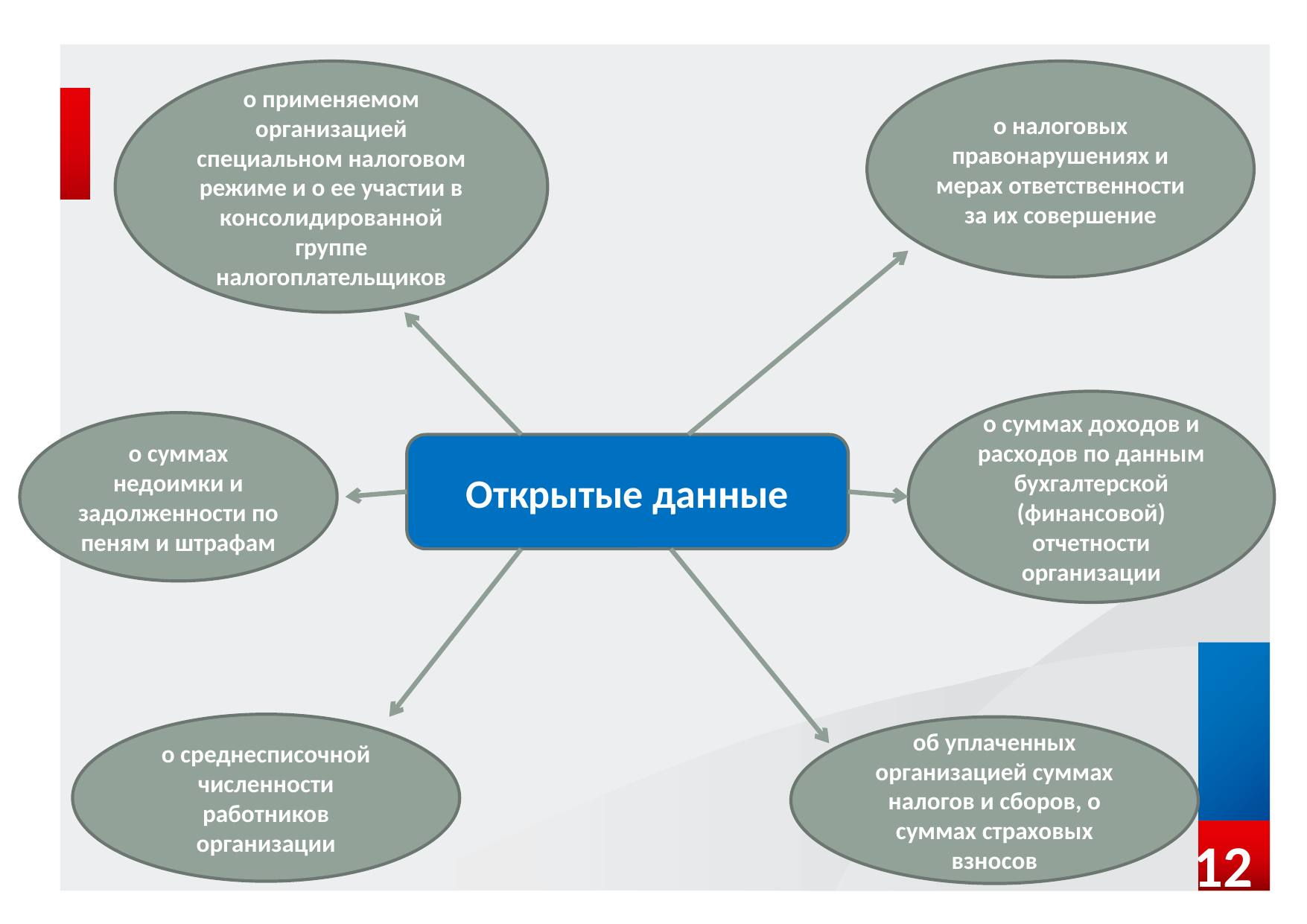

о применяемом организацией специальном налоговом режиме и о ее участии в консолидированной группе налогоплательщиков
о налоговых правонарушениях и мерах ответственности за их совершение
#

.

о суммах доходов и расходов по данным бухгалтерской (финансовой) отчетности организации
о суммах недоимки и задолженности по пеням и штрафам
Открытые данные
о среднесписочной численности работников организации
об уплаченных организацией суммах налогов и сборов, о суммах страховых взносов
12